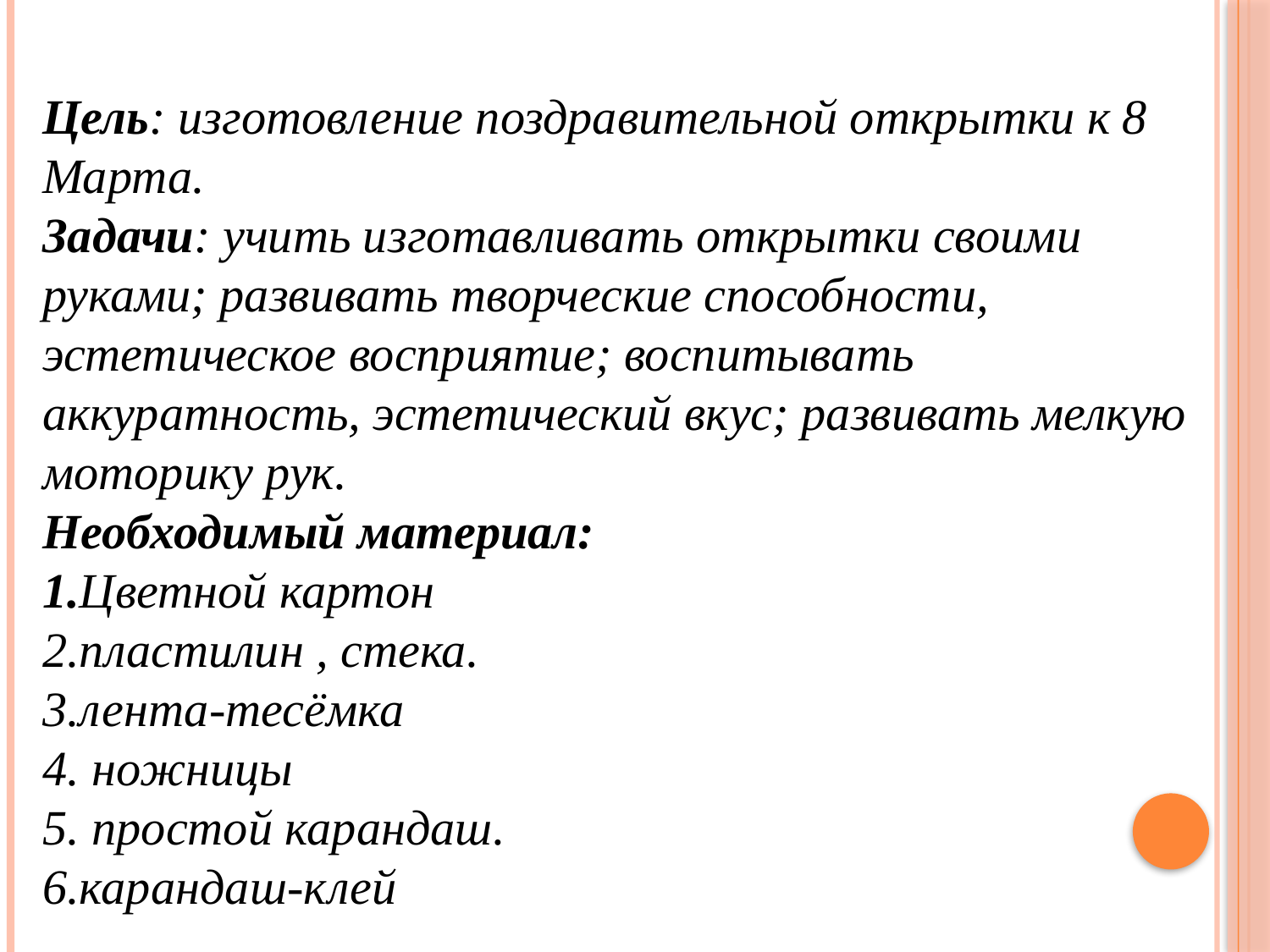

Цель: изготовление поздравительной открытки к 8 Марта.
Задачи: учить изготавливать открытки своими руками; развивать творческие способности, эстетическое восприятие; воспитывать аккуратность, эстетический вкус; развивать мелкую моторику рук.
Необходимый материал:
1.Цветной картон
2.пластилин , стека.
3.лента-тесёмка
4. ножницы
5. простой карандаш.
6.карандаш-клей